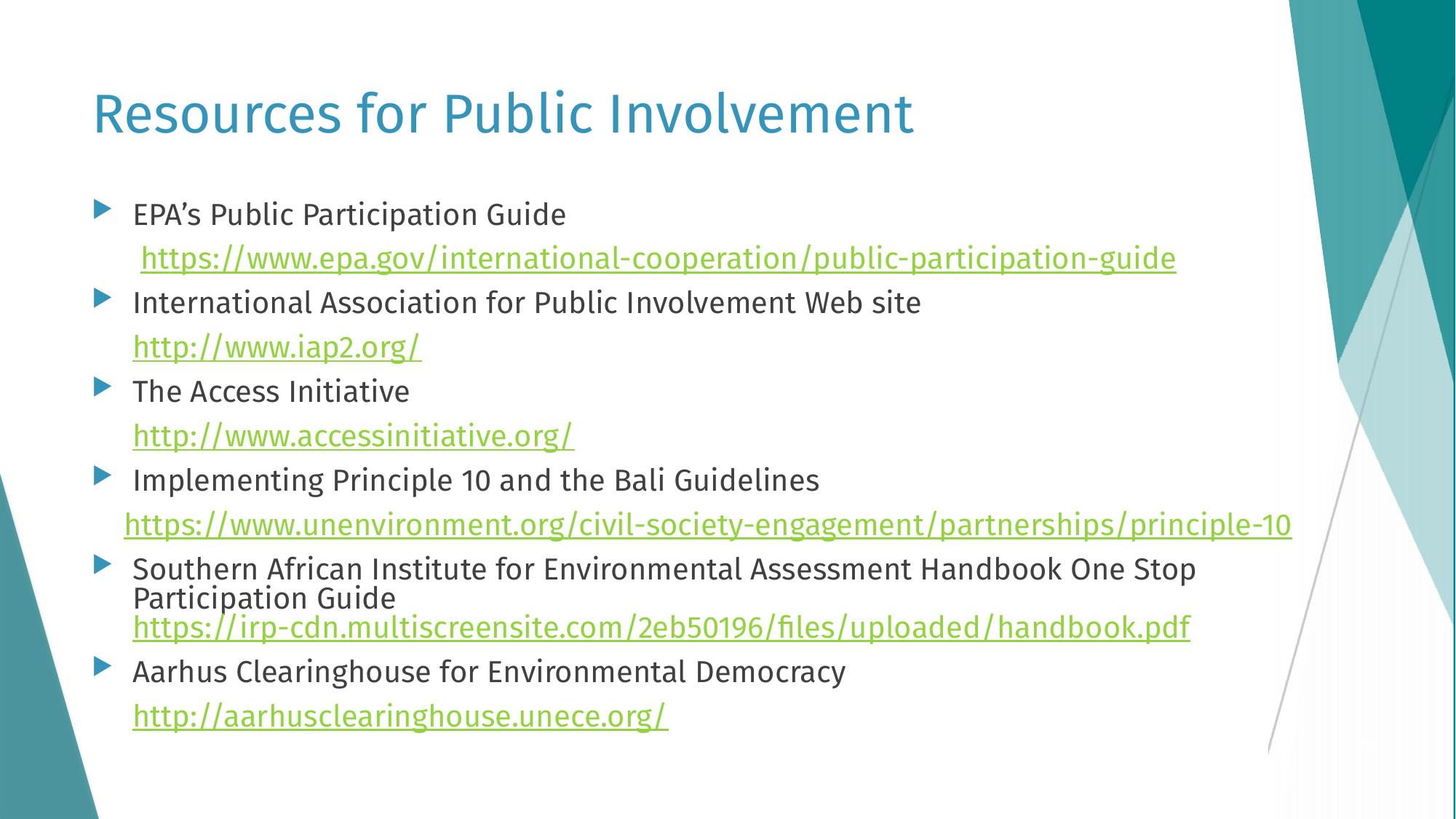

# Resources for Public Involvement
EPA’s Public Participation Guide
	 https://www.epa.gov/international-cooperation/public-participation-guide
International Association for Public Involvement Web site
	http://www.iap2.org/
The Access Initiative
	http://www.accessinitiative.org/
Implementing Principle 10 and the Bali Guidelines
    https://www.unenvironment.org/civil-society-engagement/partnerships/principle-10
Southern African Institute for Environmental Assessment Handbook One Stop Participation Guide  https://irp-cdn.multiscreensite.com/2eb50196/files/uploaded/handbook.pdf
Aarhus Clearinghouse for Environmental Democracy
 	http://aarhusclearinghouse.unece.org/

23